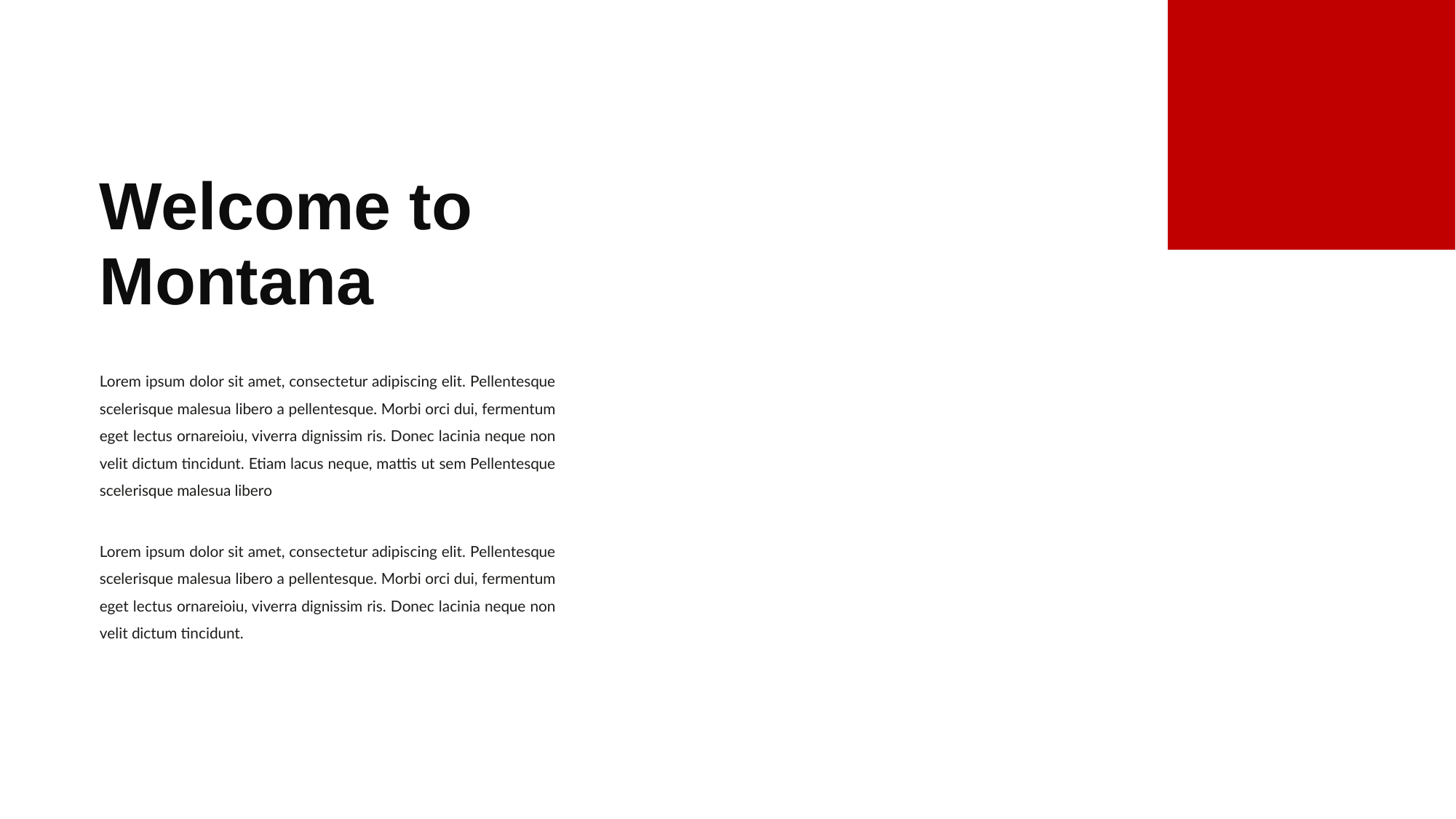

Welcome to
Montana
Lorem ipsum dolor sit amet, consectetur adipiscing elit. Pellentesque scelerisque malesua libero a pellentesque. Morbi orci dui, fermentum eget lectus ornareioiu, viverra dignissim ris. Donec lacinia neque non velit dictum tincidunt. Etiam lacus neque, mattis ut sem Pellentesque scelerisque malesua libero
Lorem ipsum dolor sit amet, consectetur adipiscing elit. Pellentesque scelerisque malesua libero a pellentesque. Morbi orci dui, fermentum eget lectus ornareioiu, viverra dignissim ris. Donec lacinia neque non velit dictum tincidunt.